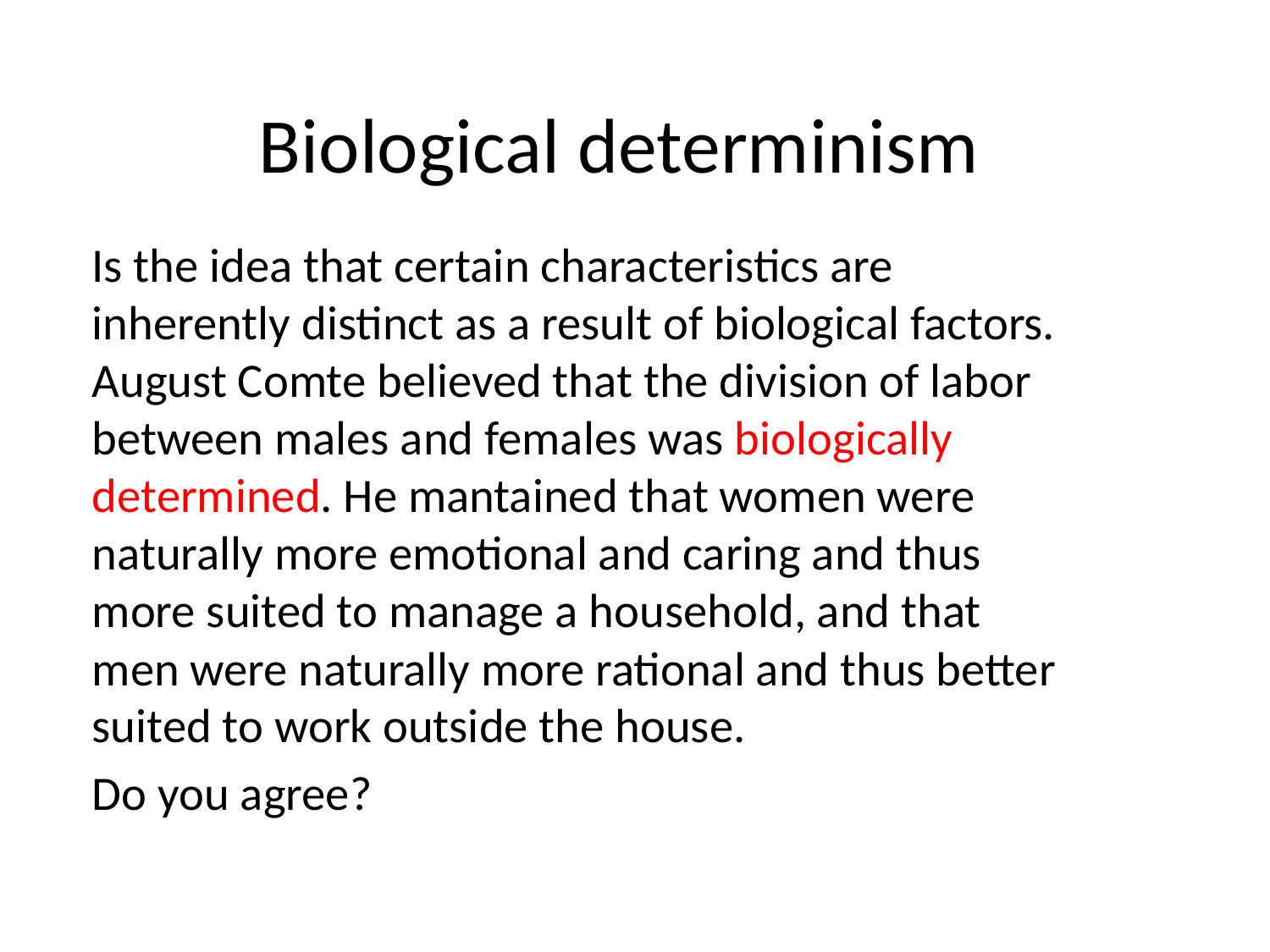

# Biological determinism
Is the idea that certain characteristics are inherently distinct as a result of biological factors. August Comte believed that the division of labor between males and females was biologically determined. He mantained that women were naturally more emotional and caring and thus more suited to manage a household, and that men were naturally more rational and thus better suited to work outside the house.
Do you agree?